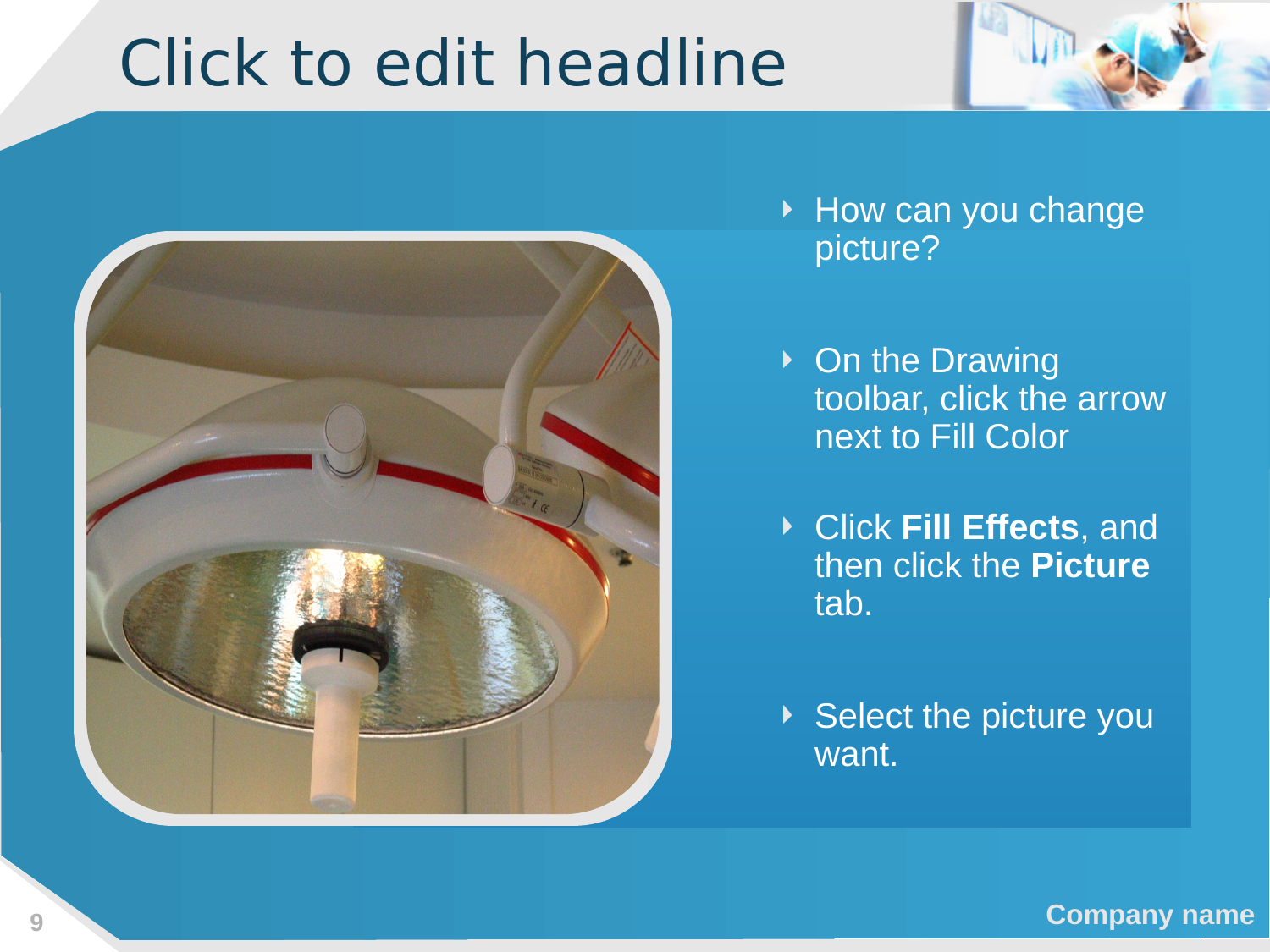

# Click to edit headline
How can you change picture?

On the Drawing toolbar, click the arrow next to Fill Color

Click Fill Effects, and then click the Picture  tab.

Select the picture you want.

9